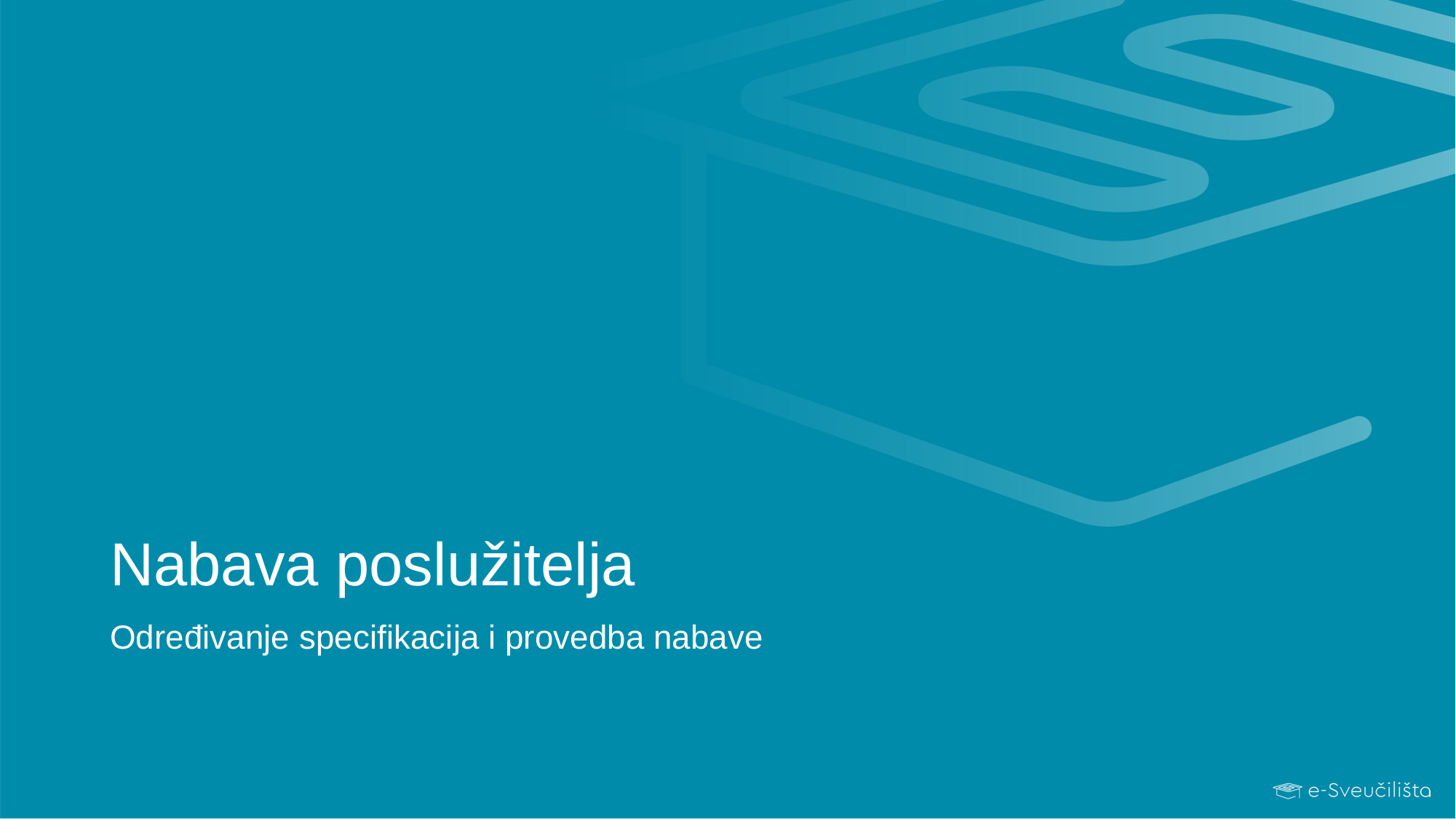

# Nabava poslužitelja
Određivanje specifikacija i provedba nabave